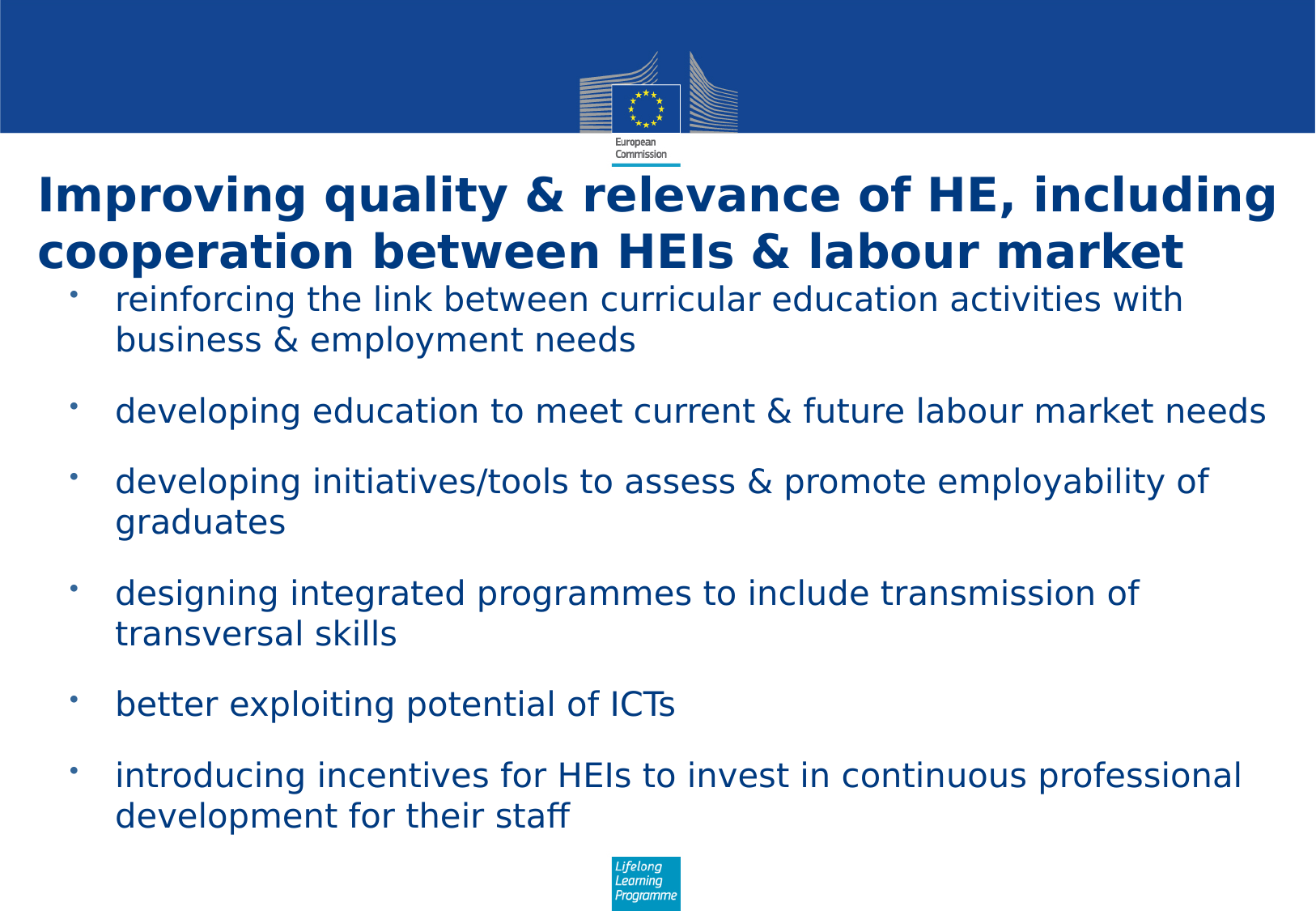

# Improving quality & relevance of HE, including cooperation between HEIs & labour market
reinforcing the link between curricular education activities with business & employment needs
developing education to meet current & future labour market needs
developing initiatives/tools to assess & promote employability of graduates
designing integrated programmes to include transmission of transversal skills
better exploiting potential of ICTs
introducing incentives for HEIs to invest in continuous professional development for their staff